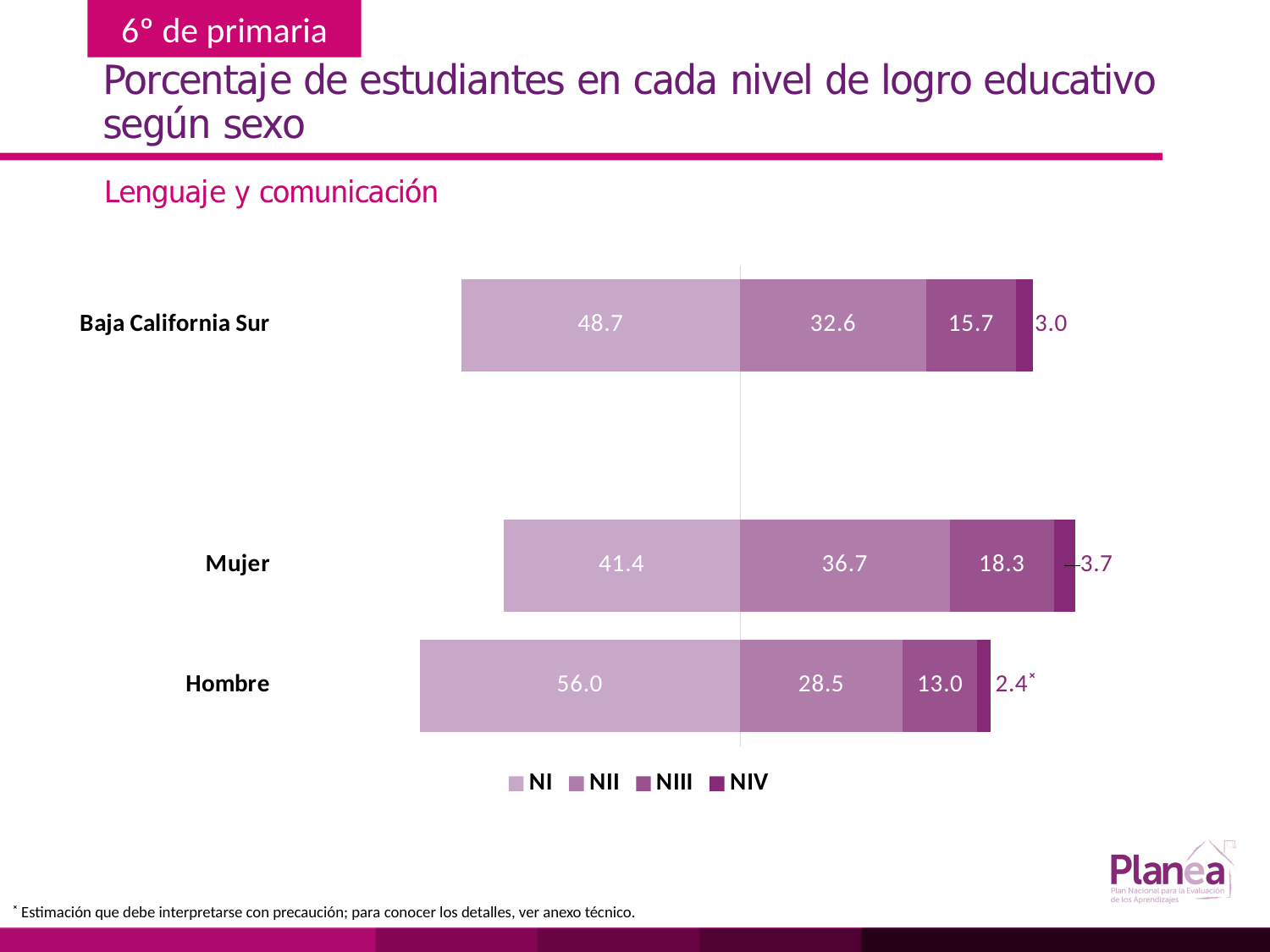

# Porcentaje de estudiantes en cada nivel de logro educativo según sexo

Lenguaje y comunicación

### Chart

| Category |  |  |  |  |
|---|---|---|---|---|
| Hombre | -56.0 | 28.5 | 13.0 | 2.4 |
| Mujer | -41.4 | 36.7 | 18.3 | 3.7 |
|  | None | None | None | None |
| Baja California Sur | -48.7 | 32.6 | 15.7 | 3.0 |
˟ Estimación que debe interpretarse con precaución; para conocer los detalles, ver anexo técnico.